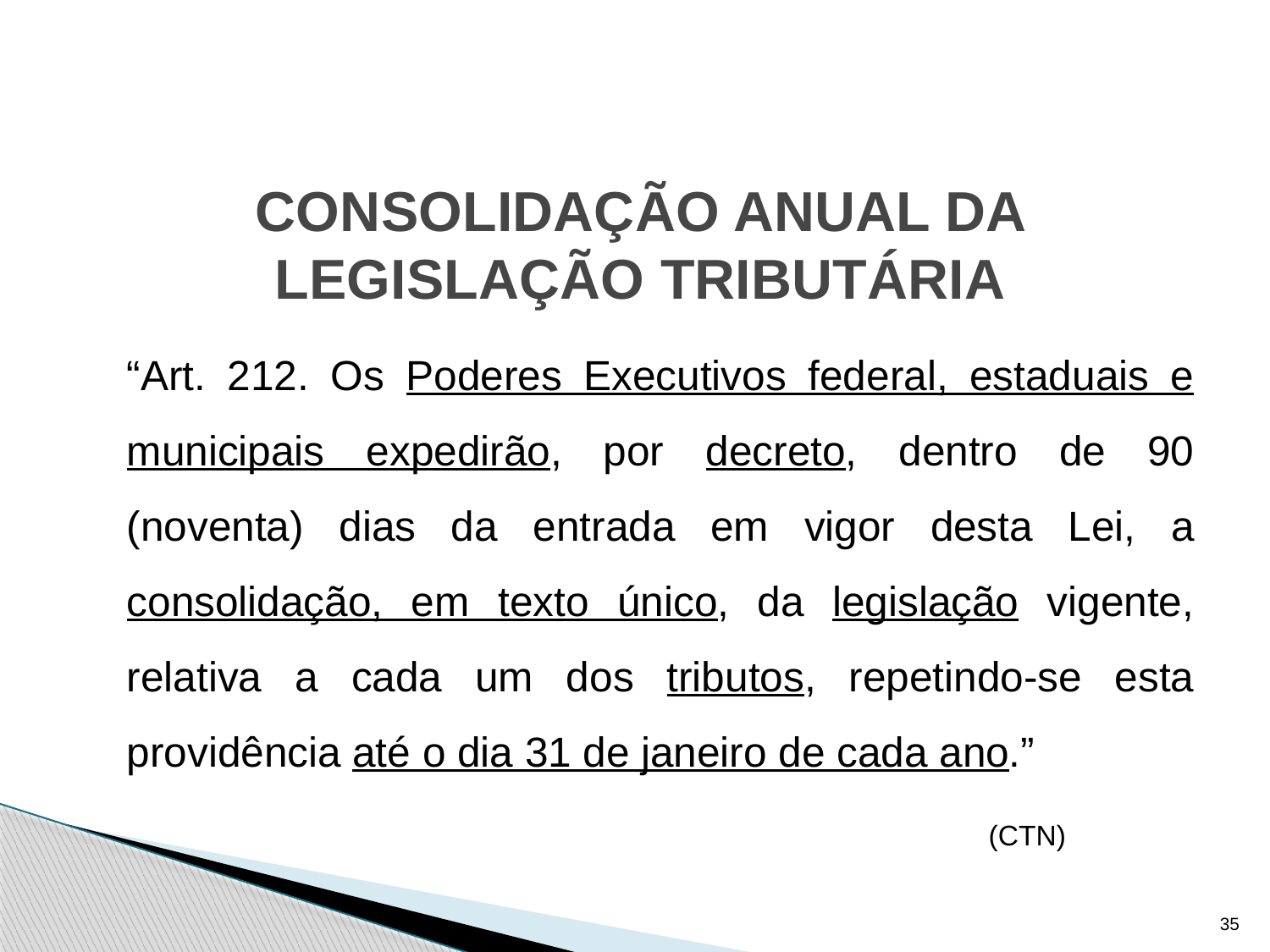

# CONSOLIDAÇÃO ANUAL DA LEGISLAÇÃO TRIBUTÁRIA
	“Art. 212. Os Poderes Executivos federal, estaduais e municipais expedirão, por decreto, dentro de 90 (noventa) dias da entrada em vigor desta Lei, a consolidação, em texto único, da legislação vigente, relativa a cada um dos tributos, repetindo-se esta providência até o dia 31 de janeiro de cada ano.”
                                                                                (CTN)

35